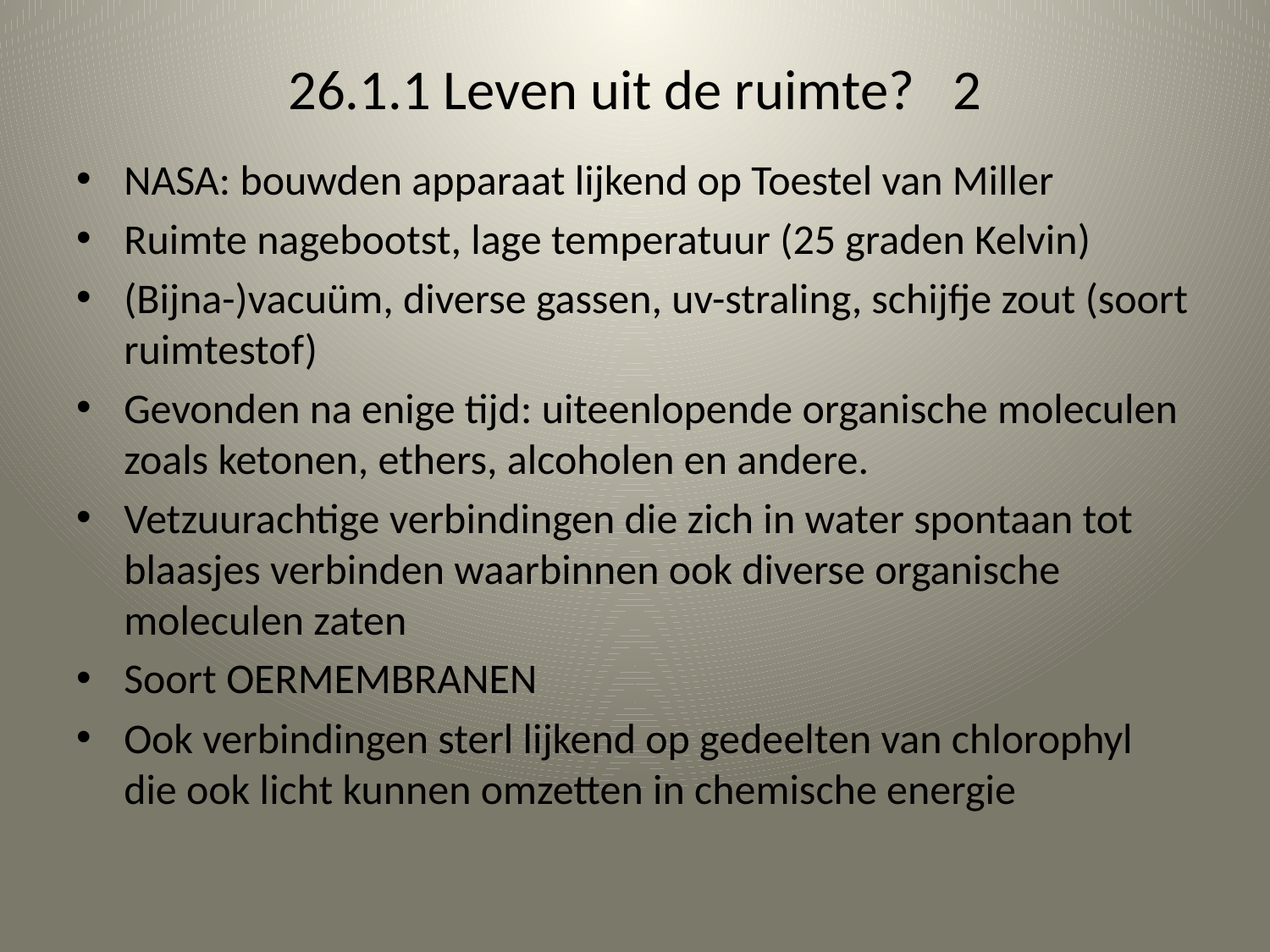

# 26.1.1 Leven uit de ruimte?   2
NASA: bouwden apparaat lijkend op Toestel van Miller
Ruimte nagebootst, lage temperatuur (25 graden Kelvin)
(Bijna-)vacuüm, diverse gassen, uv-straling, schijfje zout (soort ruimtestof)
Gevonden na enige tijd: uiteenlopende organische moleculen zoals ketonen, ethers, alcoholen en andere.
Vetzuurachtige verbindingen die zich in water spontaan tot blaasjes verbinden waarbinnen ook diverse organische moleculen zaten
Soort OERMEMBRANEN
Ook verbindingen sterl lijkend op gedeelten van chlorophyl die ook licht kunnen omzetten in chemische energie